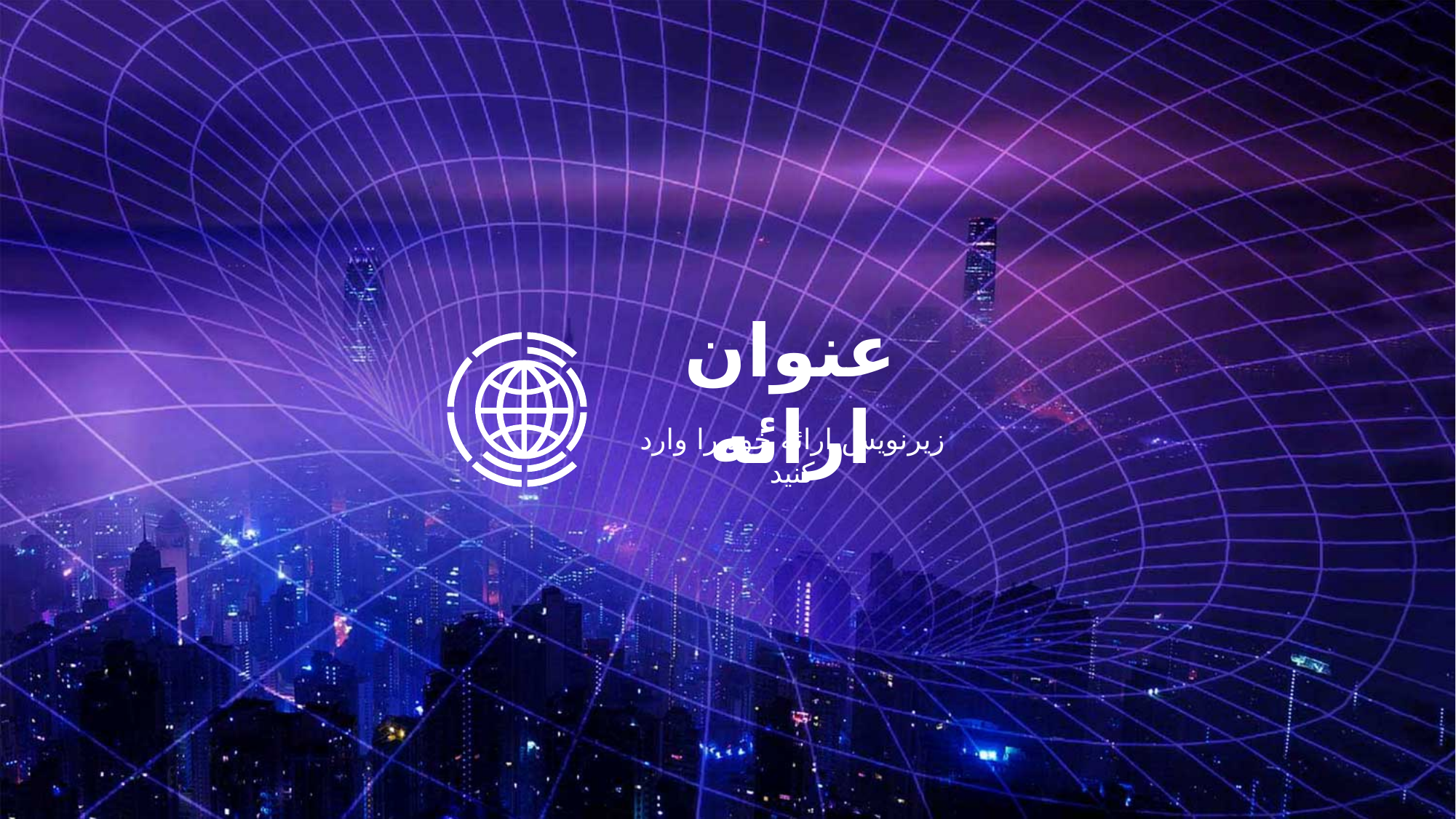

عنوان ارائه
زیرنویس ارائه خود را وارد کنید